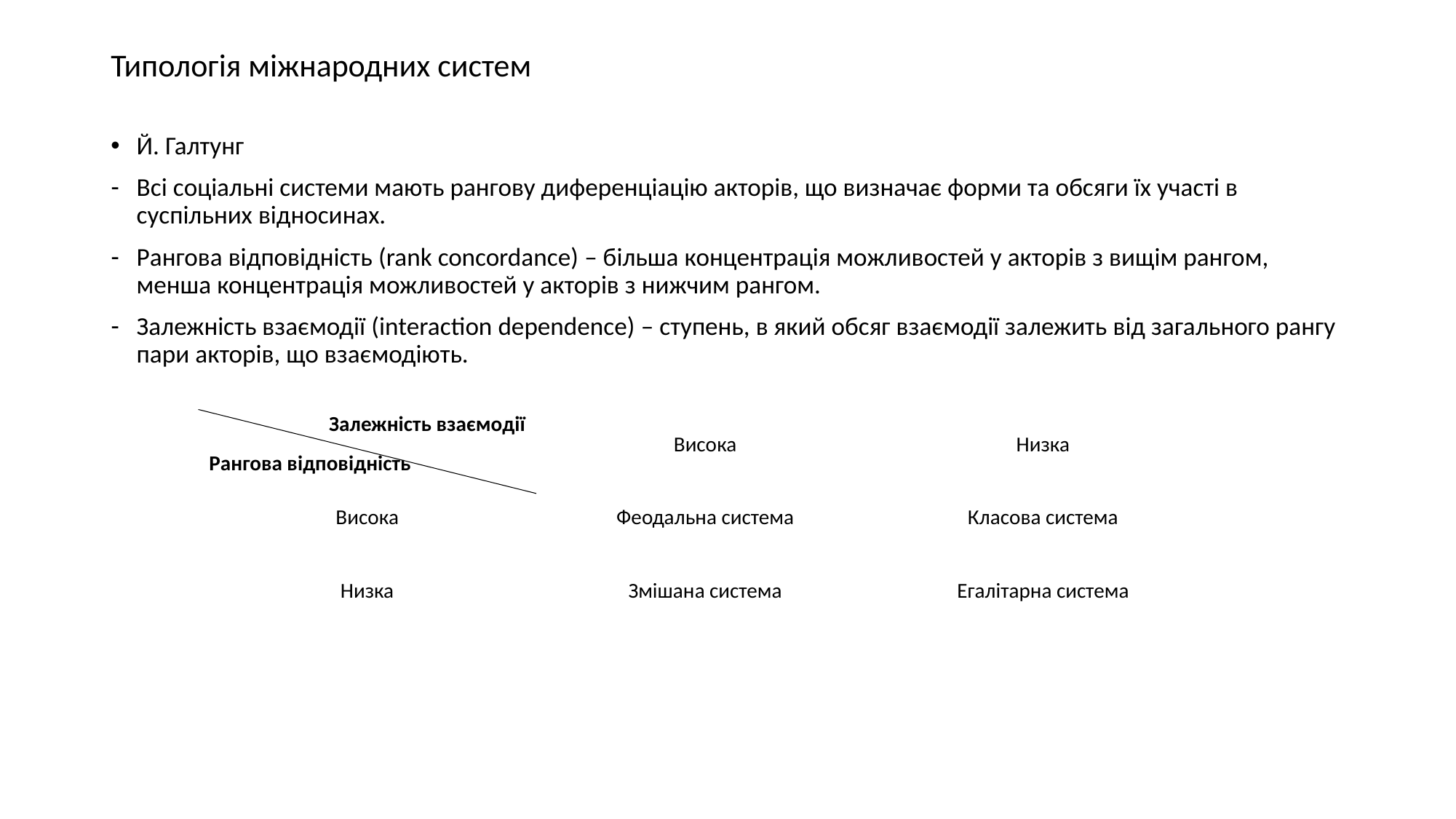

# Типологія міжнародних систем
Й. Галтунг
Всі соціальні системи мають рангову диференціацію акторів, що визначає форми та обсяги їх участі в суспільних відносинах.
Рангова відповідність (rank concordance) – більша концентрація можливостей у акторів з вищім рангом, менша концентрація можливостей у акторів з нижчим рангом.
Залежність взаємодії (interaction dependence) – ступень, в який обсяг взаємодії залежить від загального рангу пари акторів, що взаємодіють.

| Залежність взаємодії Рангова відповідність | Висока | Низка |
| --- | --- | --- |
| Висока | Феодальна система | Класова система |
| Низка | Змішана система | Егалітарна система |